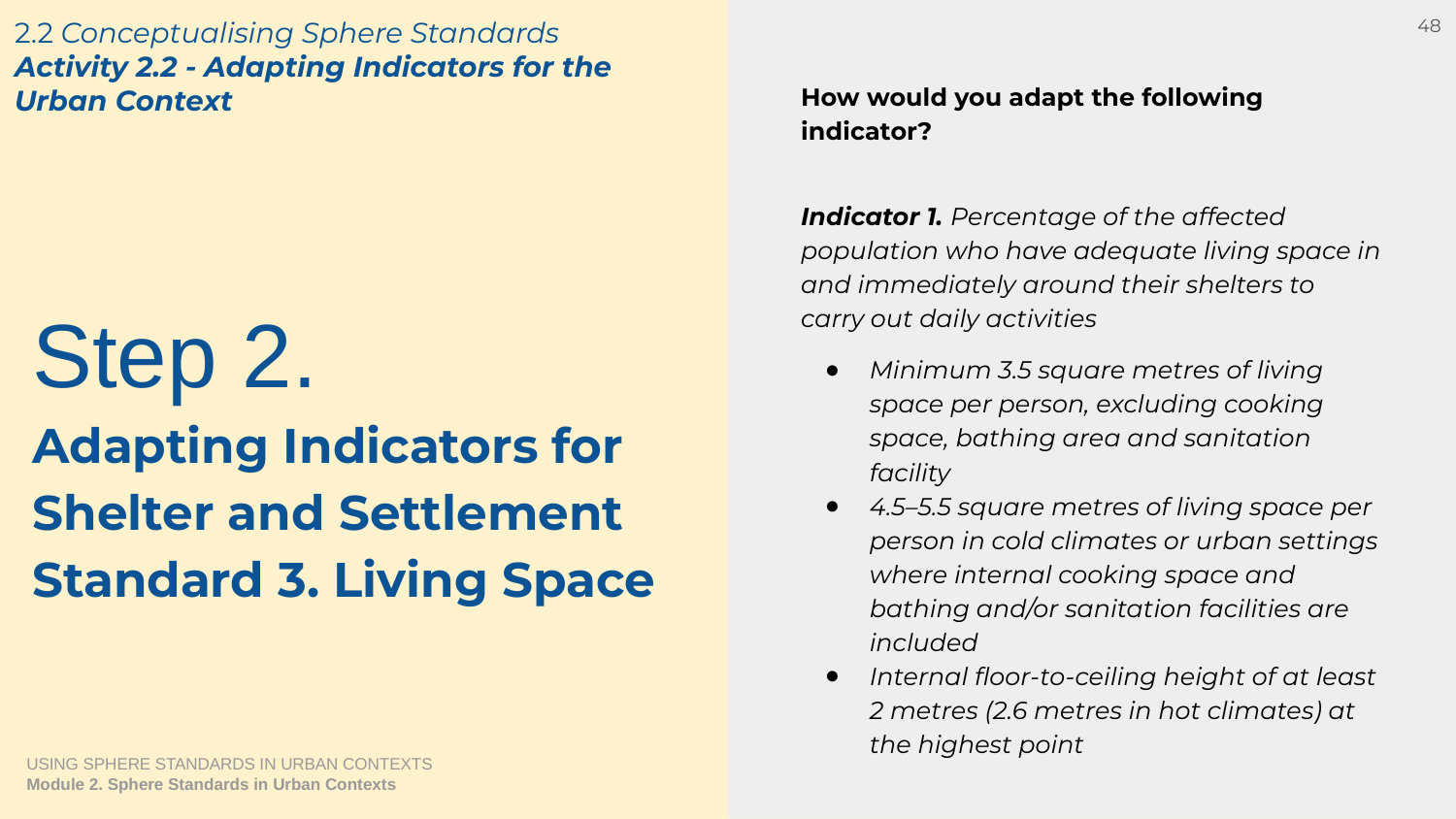

# 2.2 Conceptualising Sphere Standards Activity 2.2 - Adapting Indicators for the Urban Context

48
How would you adapt the following indicator?

Indicator 1. Percentage of the affected population who have adequate living space in and immediately around their shelters to carry out daily activities
Minimum 3.5 square metres of living space per person, excluding cooking space, bathing area and sanitation facility
4.5–5.5 square metres of living space per person in cold climates or urban settings where internal cooking space and bathing and/or sanitation facilities are included
Internal floor-to-ceiling height of at least 2 metres (2.6 metres in hot climates) at the highest point

Step 2.
Adapting Indicators for
Shelter and Settlement Standard 3. Living Space
USING SPHERE STANDARDS IN URBAN CONTEXTS
Module 2. Sphere Standards in Urban Contexts